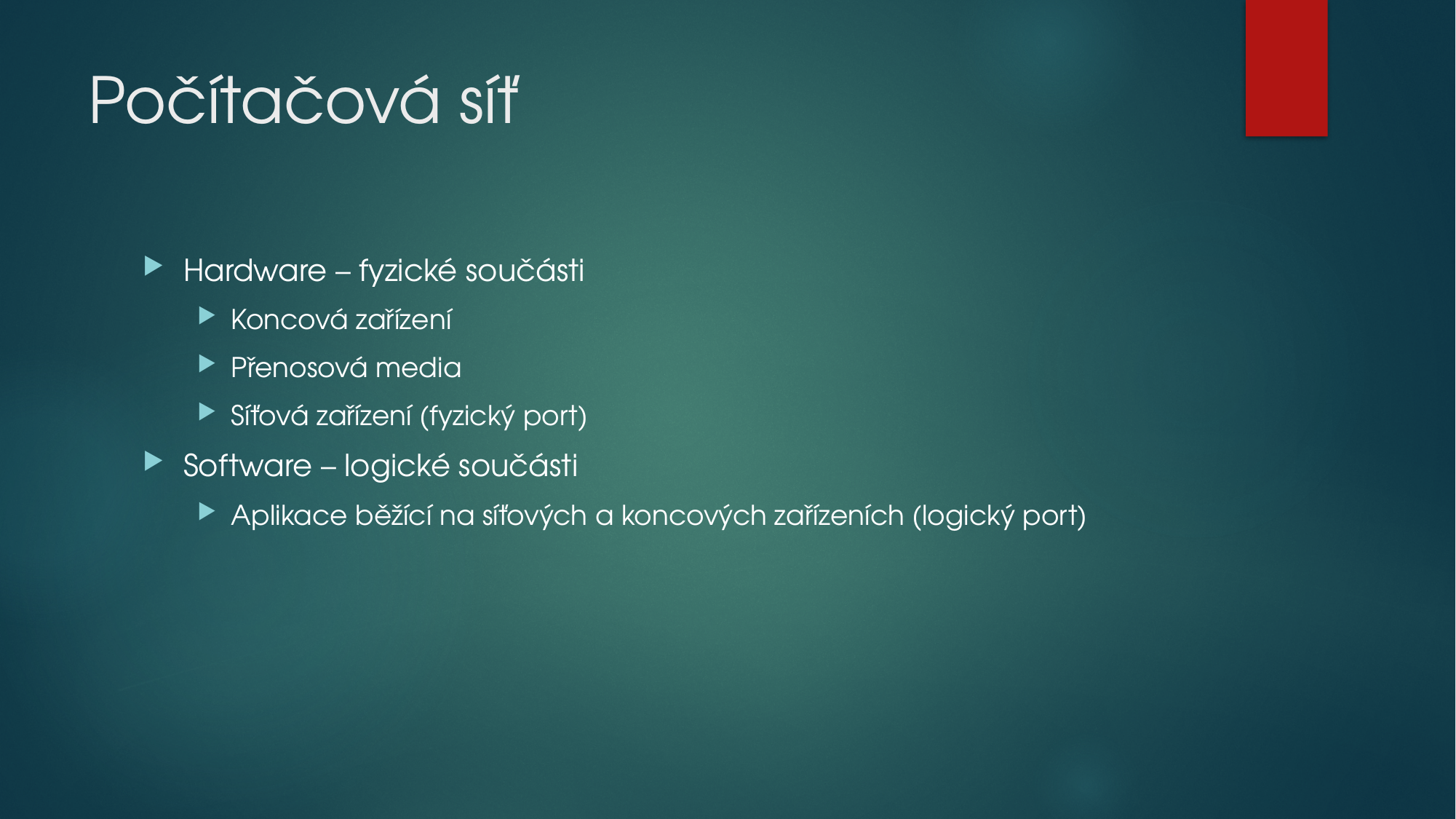

# Počítačová síť
Hardware – fyzické součásti
Koncová zařízení
Přenosová media
Síťová zařízení (fyzický port)
Software – logické součásti
Aplikace běžící na síťových a koncových zařízeních (logický port)